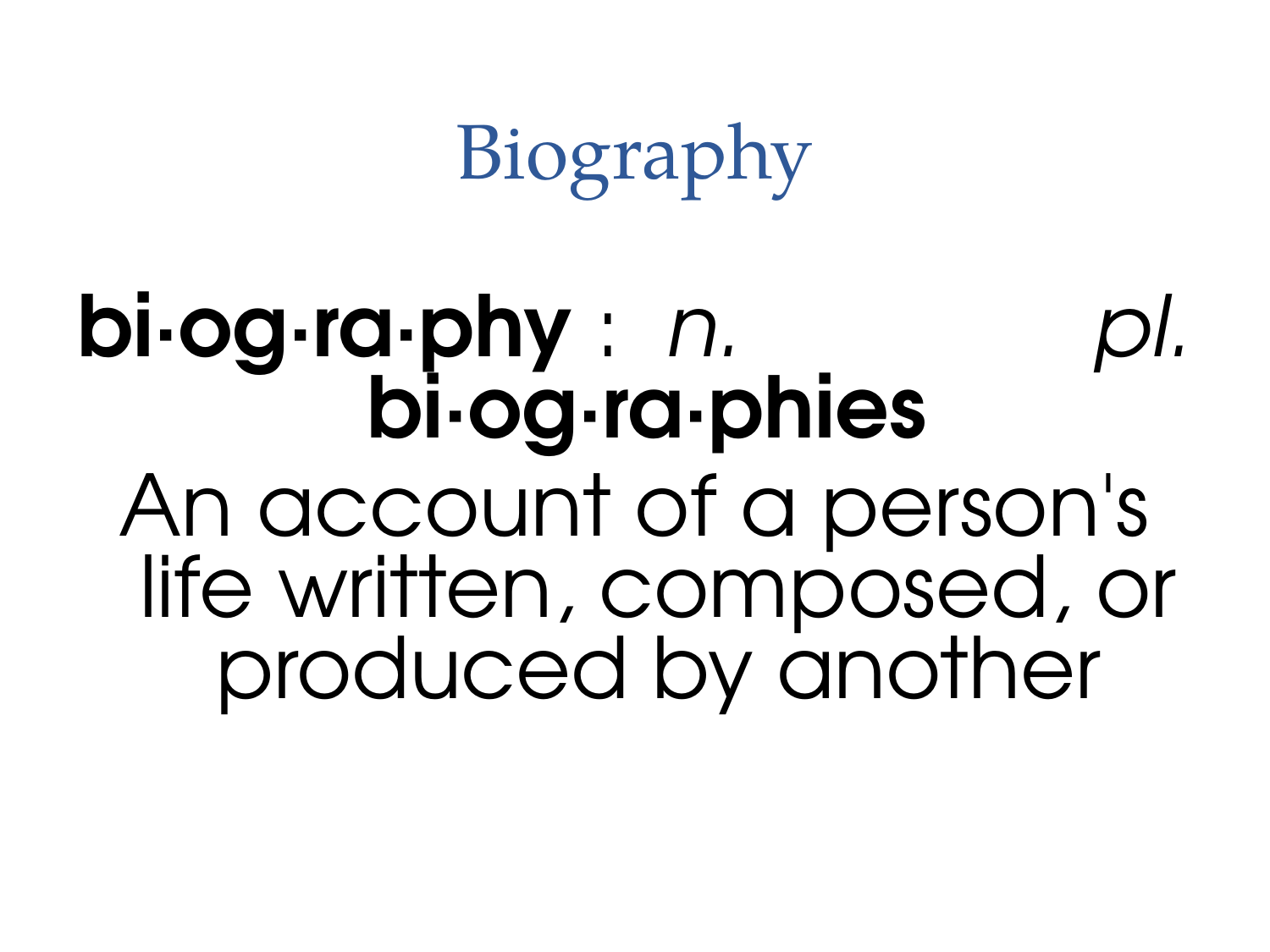

# Biography

bi·og·ra·phy :  n.               pl. bi·og·ra·phies
An account of a person's life written, composed, or produced by another